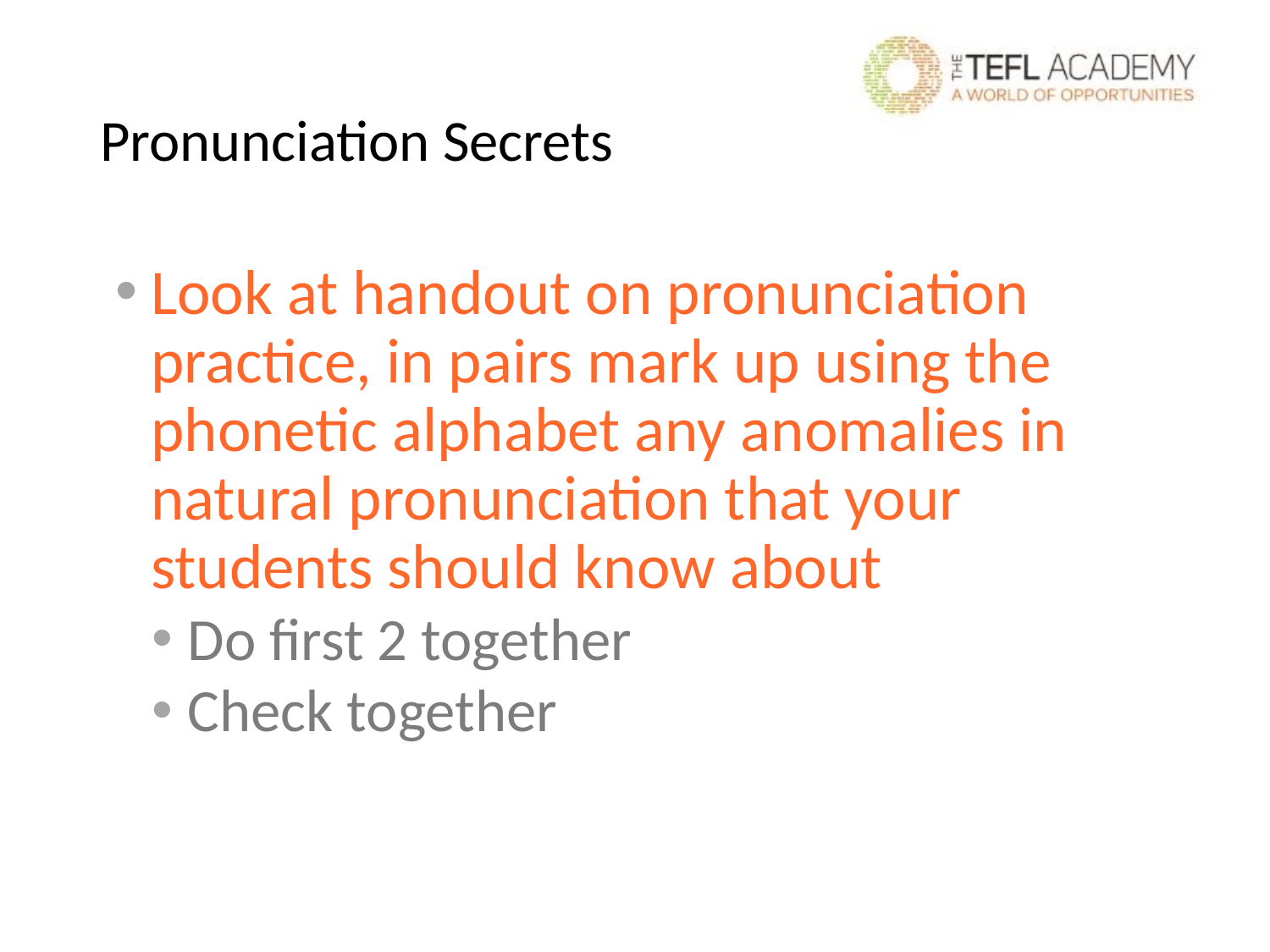

# Pronunciation Secrets
Look at handout on pronunciation practice, in pairs mark up using the phonetic alphabet any anomalies in natural pronunciation that your students should know about
Do first 2 together
Check together